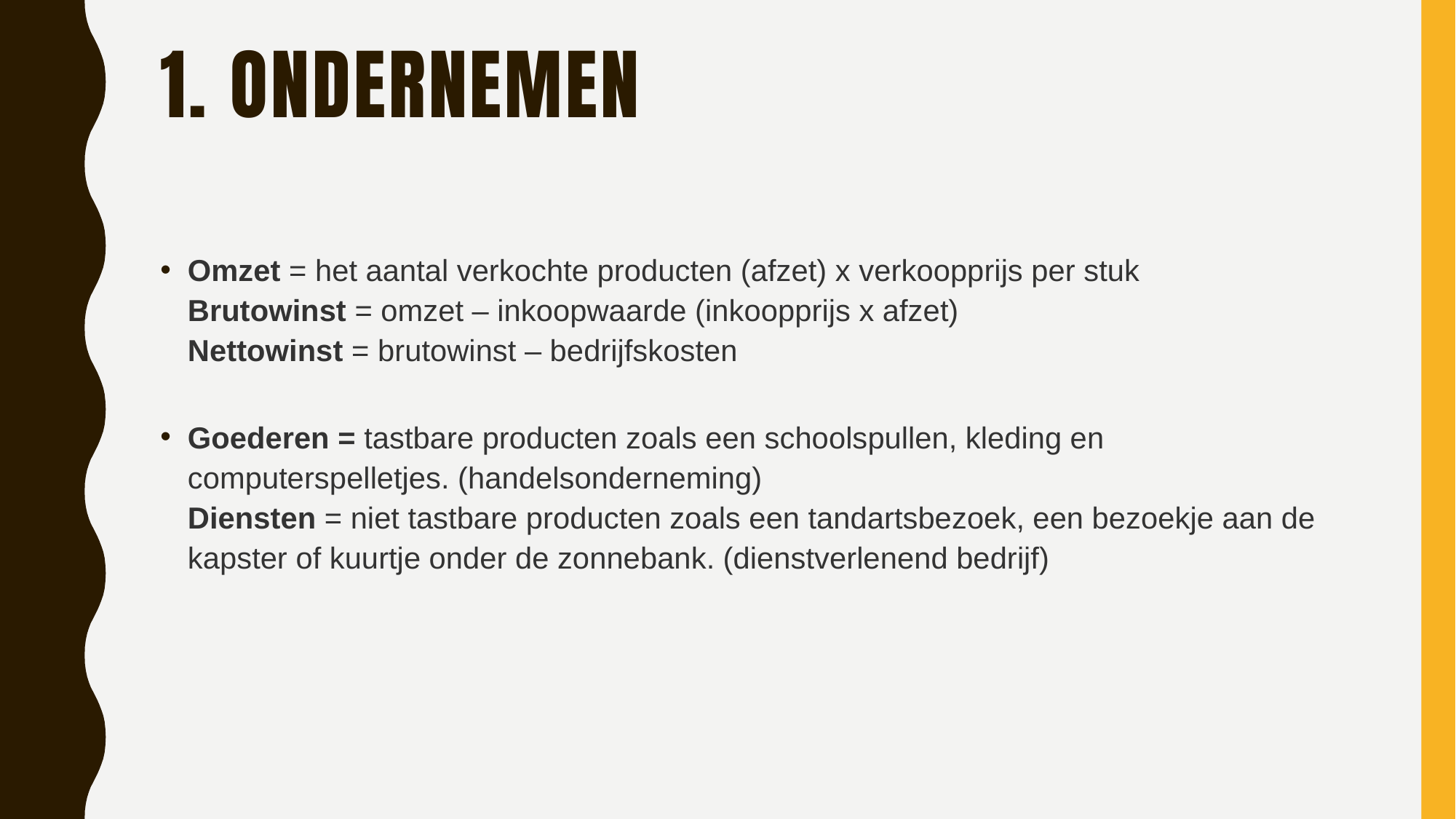

# 1. Ondernemen
Omzet = het aantal verkochte producten (afzet) x verkoopprijs per stuk
Brutowinst = omzet – inkoopwaarde (inkoopprijs x afzet)
Nettowinst = brutowinst – bedrijfskosten
Goederen = tastbare producten zoals een schoolspullen, kleding en computerspelletjes. (handelsonderneming)
Diensten = niet tastbare producten zoals een tandartsbezoek, een bezoekje aan de kapster of kuurtje onder de zonnebank. (dienstverlenend bedrijf)